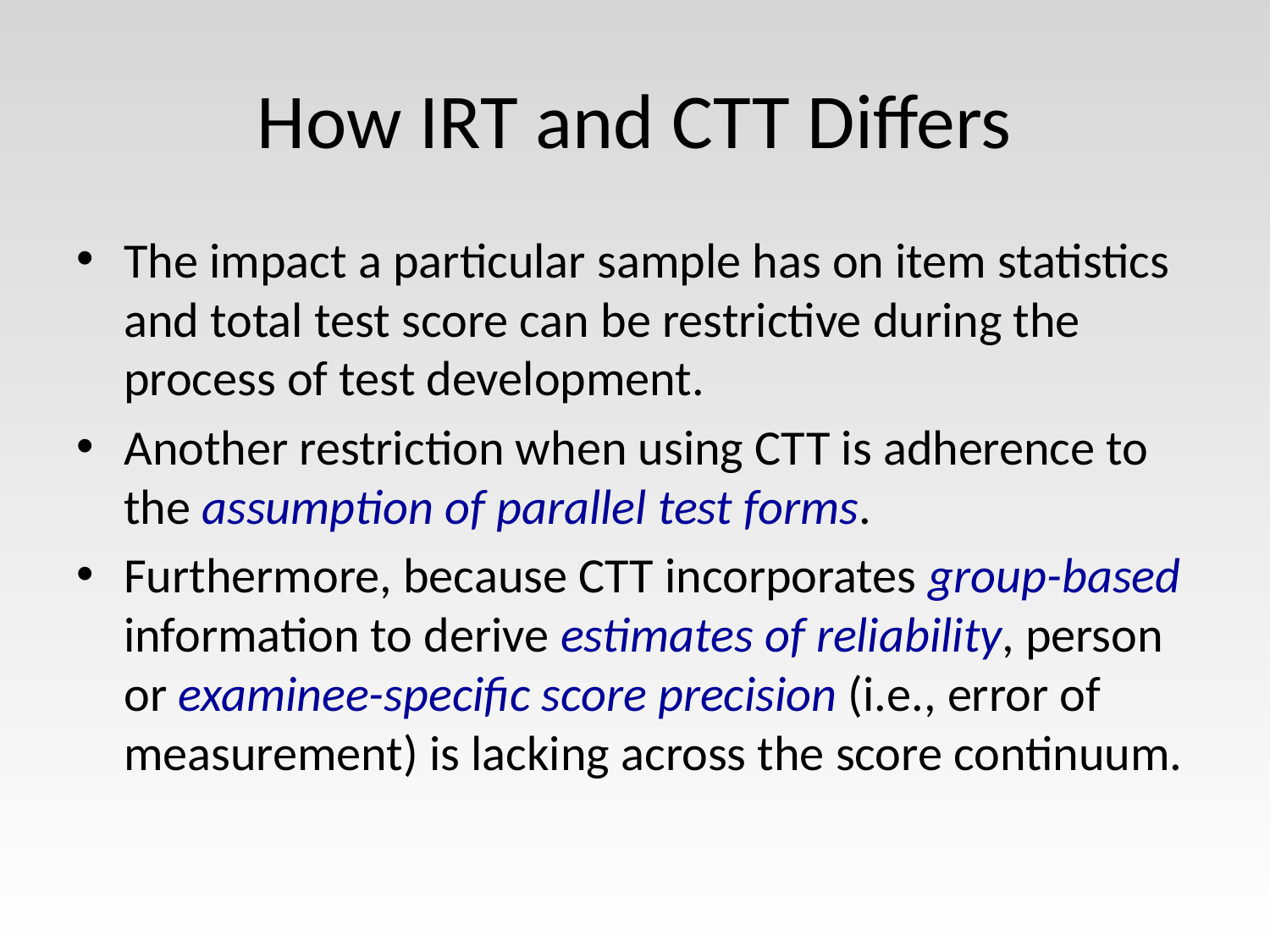

# How IRT and CTT Differs
The impact a particular sample has on item statistics and total test score can be restrictive during the process of test development.
Another restriction when using CTT is adherence to the assumption of parallel test forms.
Furthermore, because CTT incorporates group-based information to derive estimates of reliability, person or examinee-specific score precision (i.e., error of measurement) is lacking across the score continuum.